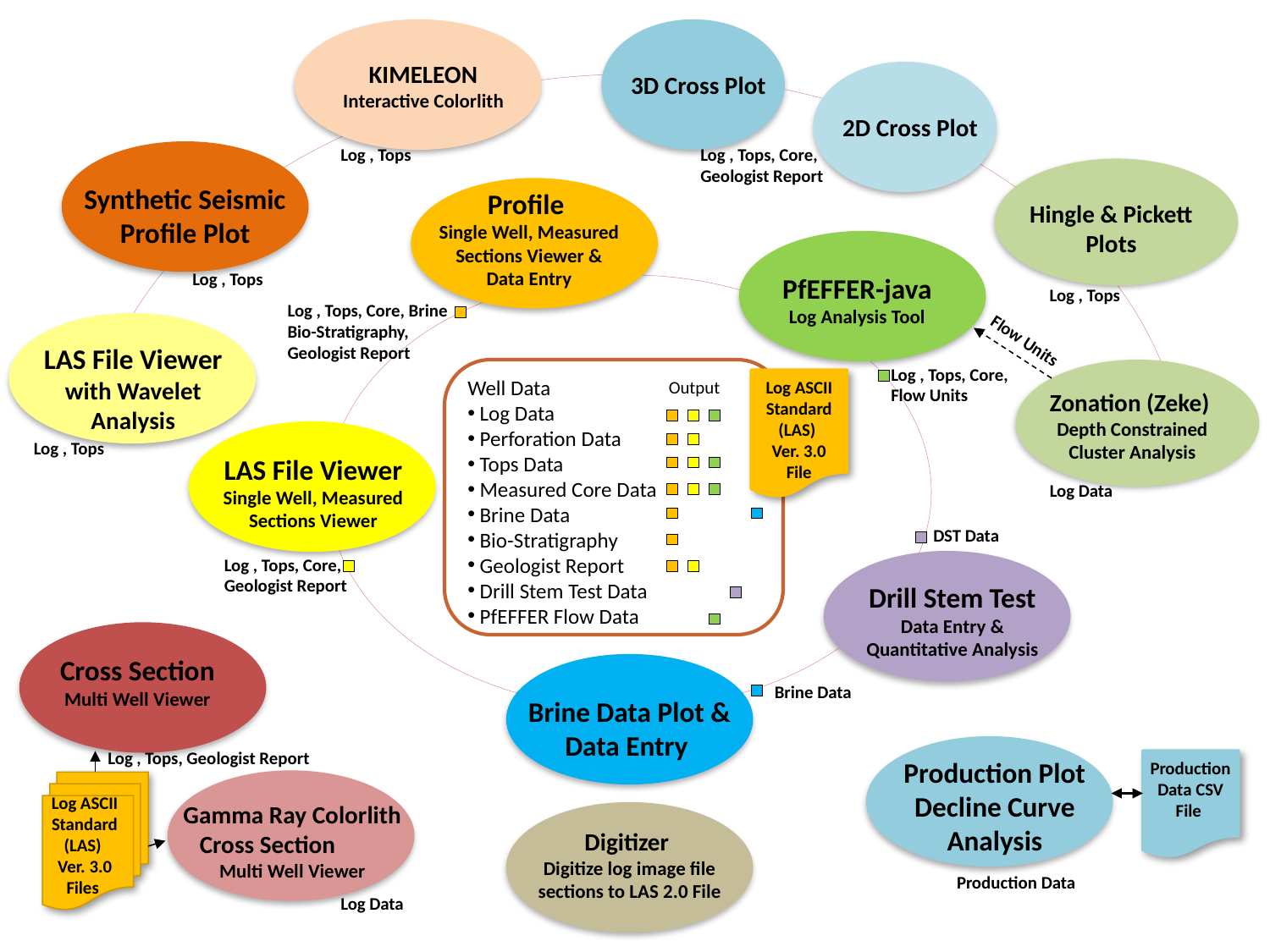

KIMELEON Interactive Colorlith
3D Cross Plot

2D Cross Plot
Log , Tops
Log , Tops, Core, Geologist Report

Synthetic Seismic Profile Plot

Profile
Single Well, Measured Sections Viewer & Data Entry
Hingle & Pickett Plots

Log , Tops
PfEFFER-java
Log Analysis Tool

Log , Tops
Log , Tops, Core, Brine
Bio-Stratigraphy,
Geologist Report

Flow Units
LAS File Viewer
with Wavelet Analysis
Log , Tops, Core, Flow Units

Well Data
 Log Data
 Perforation Data
 Tops Data
 Measured Core Data
 Brine Data
 Bio-Stratigraphy
 Geologist Report
 Drill Stem Test Data
 PfEFFER Flow Data
Output
Log ASCII Standard (LAS)
Ver. 3.0
File

Zonation (Zeke)
Depth Constrained Cluster Analysis

Log , Tops

LAS File Viewer
Single Well, Measured Sections Viewer

Log Data

DST Data

Log , Tops, Core,
Geologist Report

Drill Stem Test
Data Entry & Quantitative Analysis

Cross Section Multi Well Viewer

Brine Data

Brine Data Plot & Data Entry

Log , Tops, Geologist Report
Production Plot Decline Curve Analysis

Production Data CSV File

Log ASCII Standard (LAS)
Ver. 3.0
Files
Gamma Ray Colorlith Cross Section          Multi Well Viewer

Digitizer
Digitize log image file sections to LAS 2.0 File

Production Data
Log Data